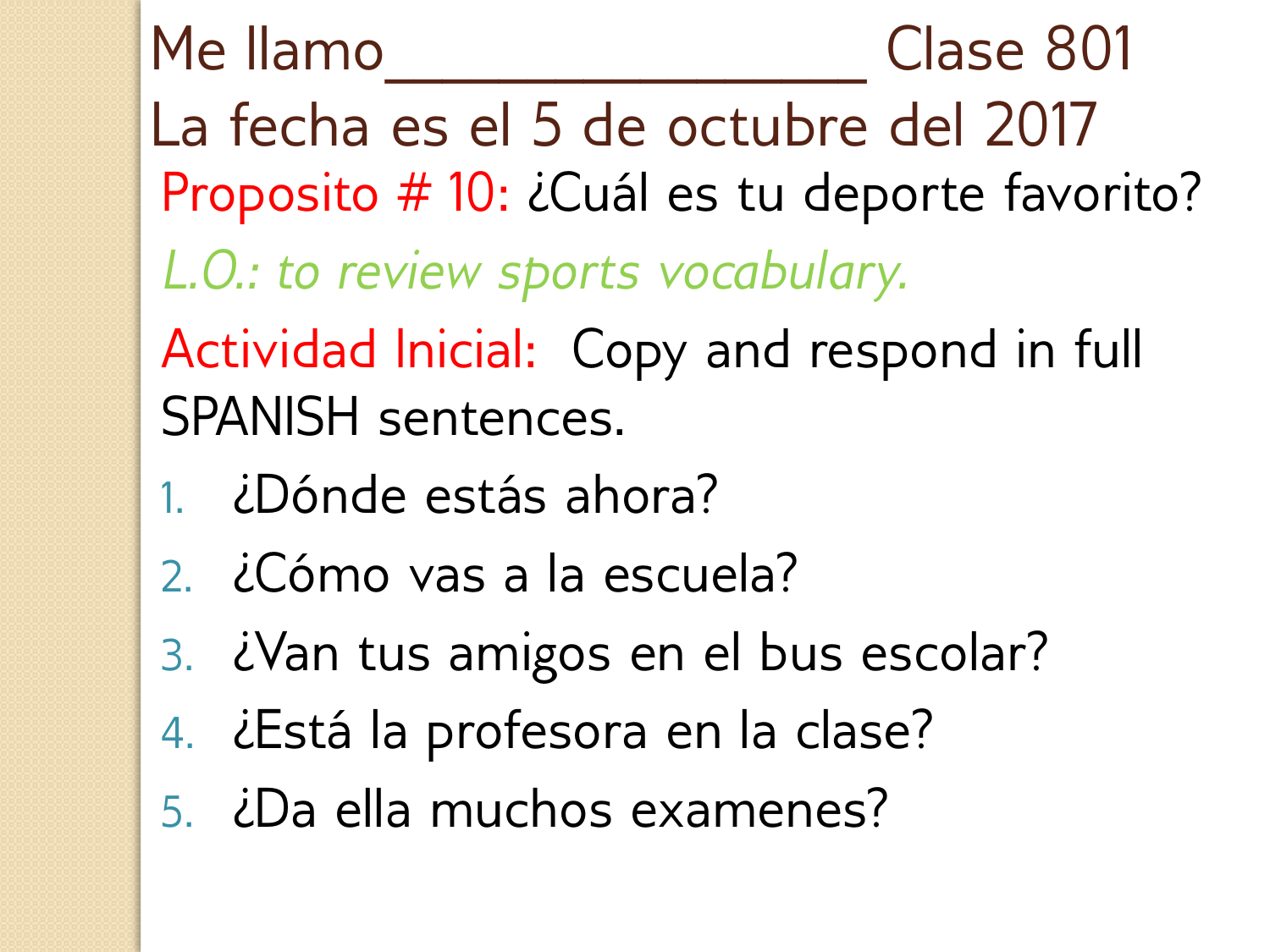

Me llamo_________________ Clase 801
La fecha es el 5 de octubre del 2017
Proposito # 10: ¿Cuál es tu deporte favorito?
L.O.: to review sports vocabulary.
Actividad Inicial:  Copy and respond in full SPANISH sentences.
¿Dónde estás ahora?
¿Cómo vas a la escuela?
¿Van tus amigos en el bus escolar?
¿Está la profesora en la clase?
¿Da ella muchos examenes?